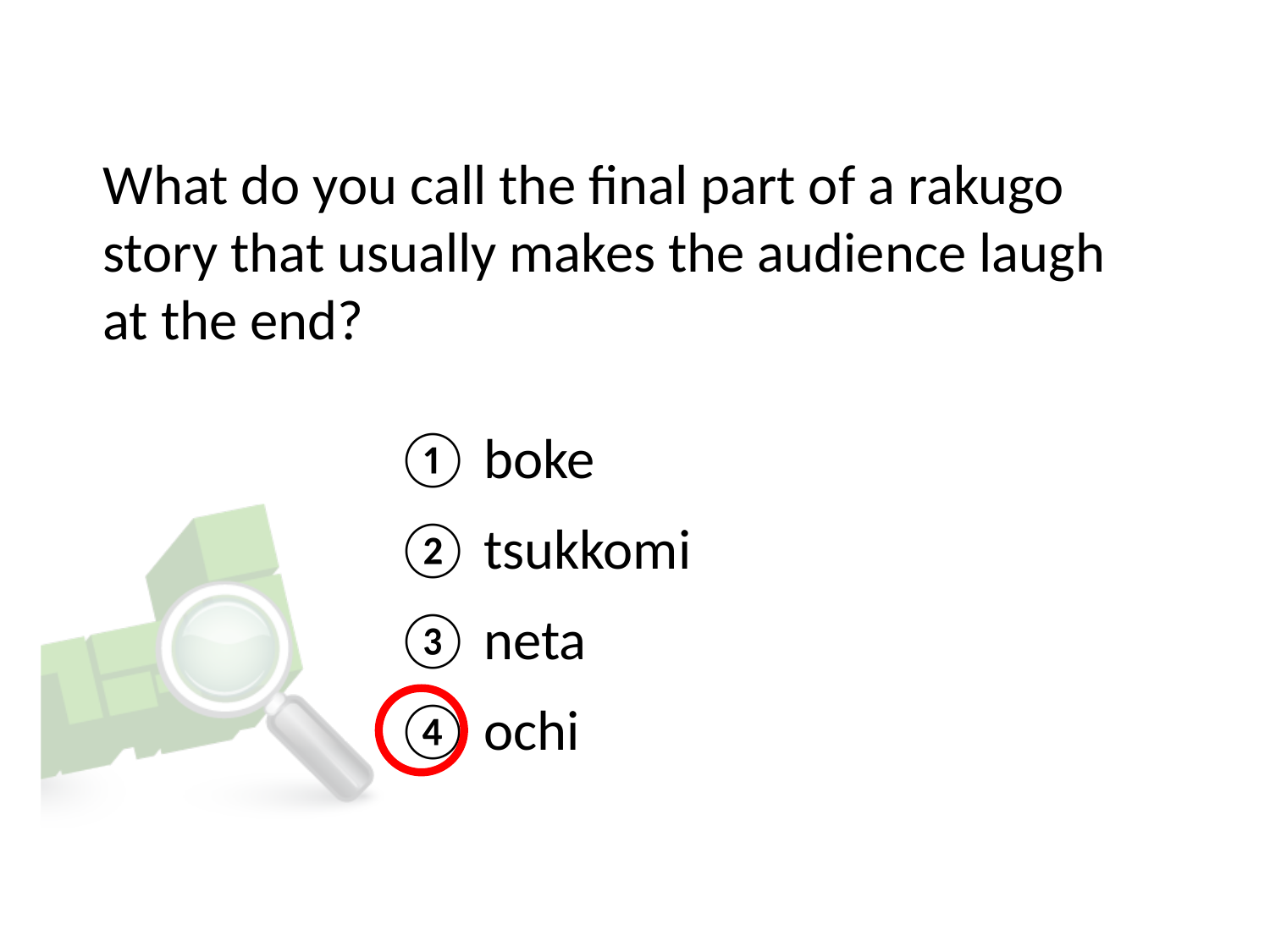

# What do you call the final part of a rakugo story that usually makes the audience laugh at the end?
① boke
② tsukkomi
③ neta
④ ochi